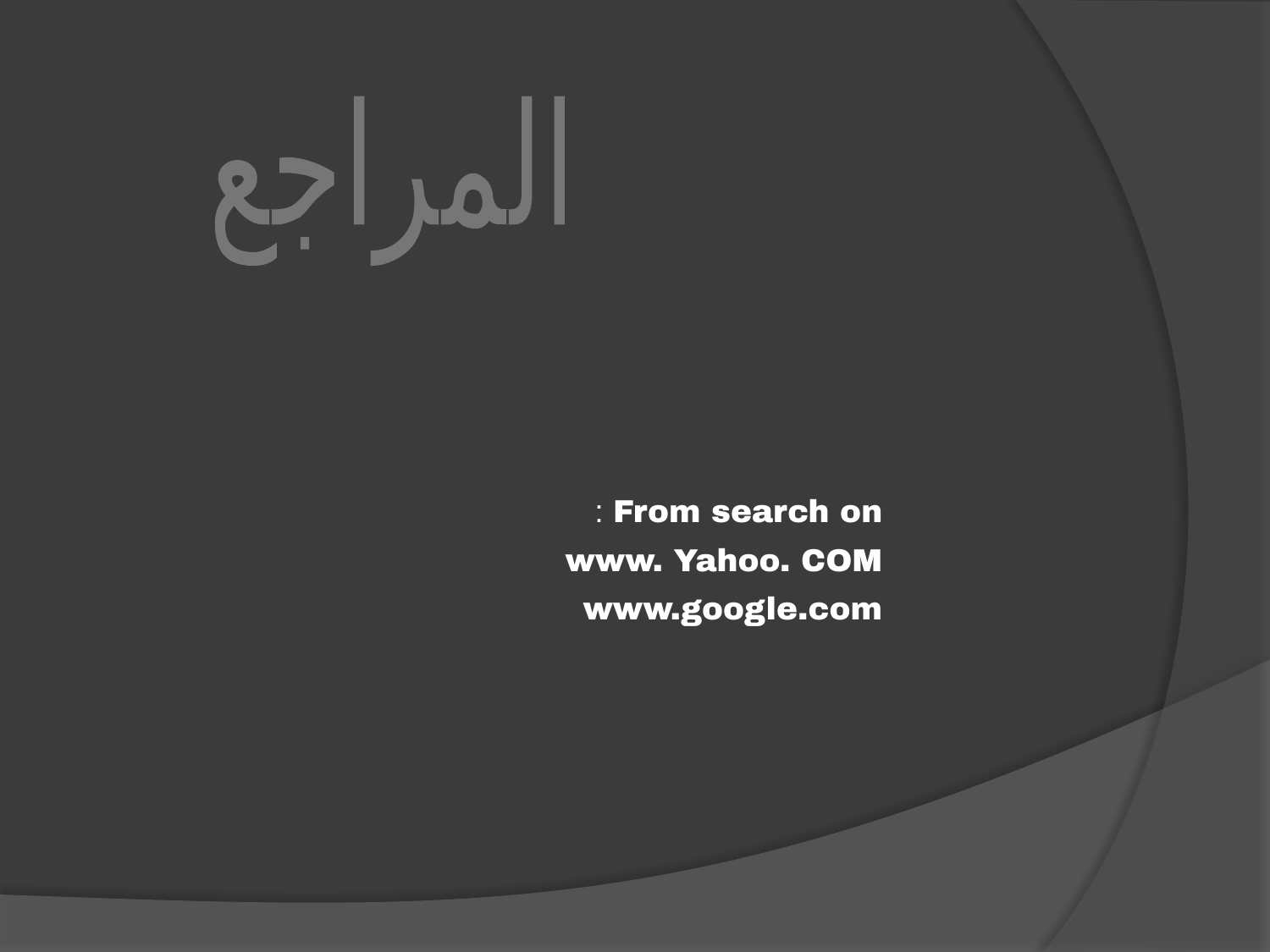

المراجع

From search on :
www. Yahoo. COM
www.google.com